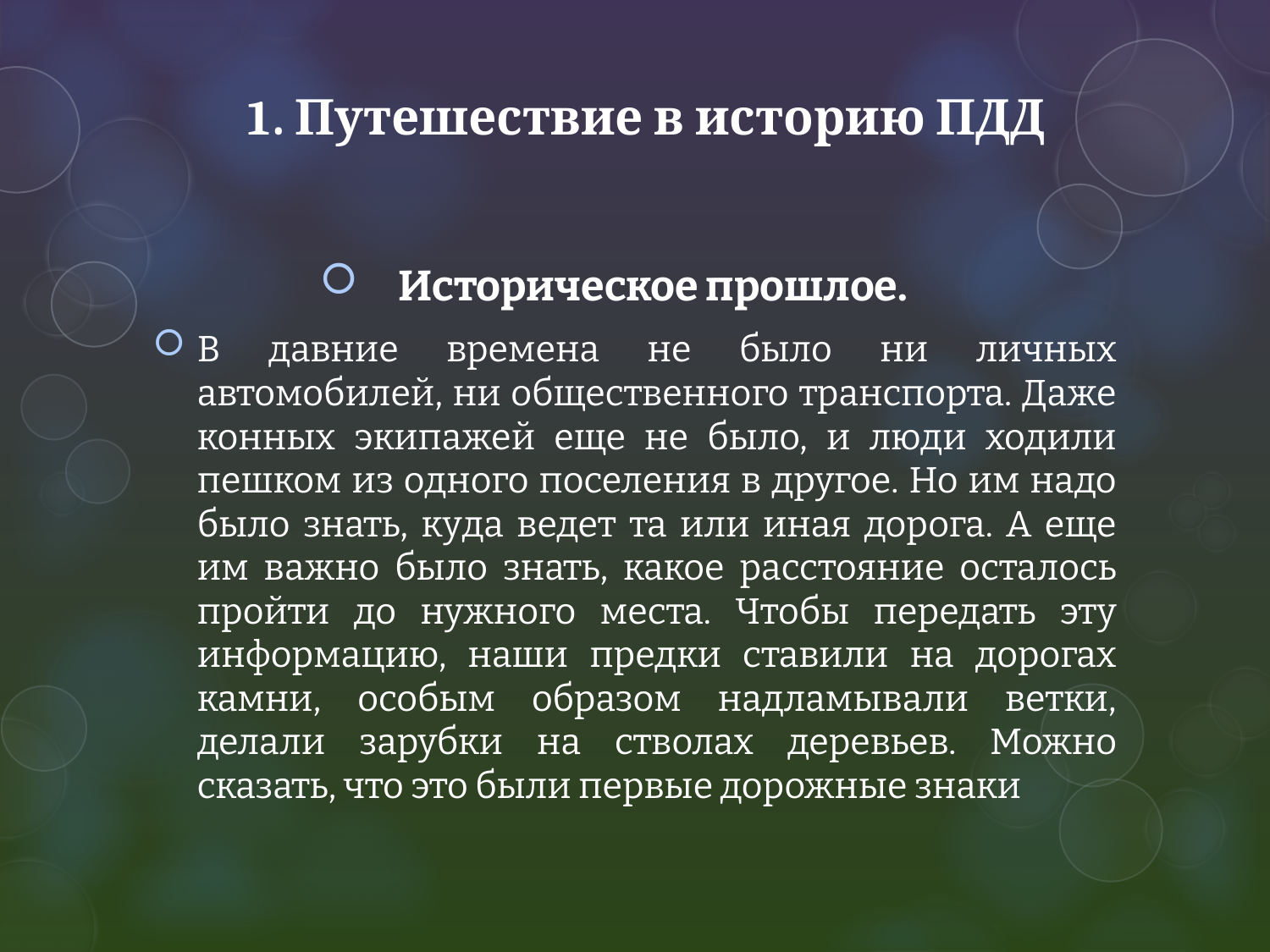

#
1. Путешествие в историю ПДД
Историческое прошлое.
В давние времена не было ни личных автомобилей, ни общественного транспорта. Даже конных экипажей еще не было, и люди ходили пешком из одного поселения в другое. Но им надо было знать, куда ведет та или иная дорога. А еще им важно было знать, какое расстояние осталось пройти до нужного места. Чтобы передать эту информацию, наши предки ставили на дорогах камни, особым образом надламывали ветки, делали зарубки на стволах деревьев. Можно сказать, что это были первые дорожные знаки